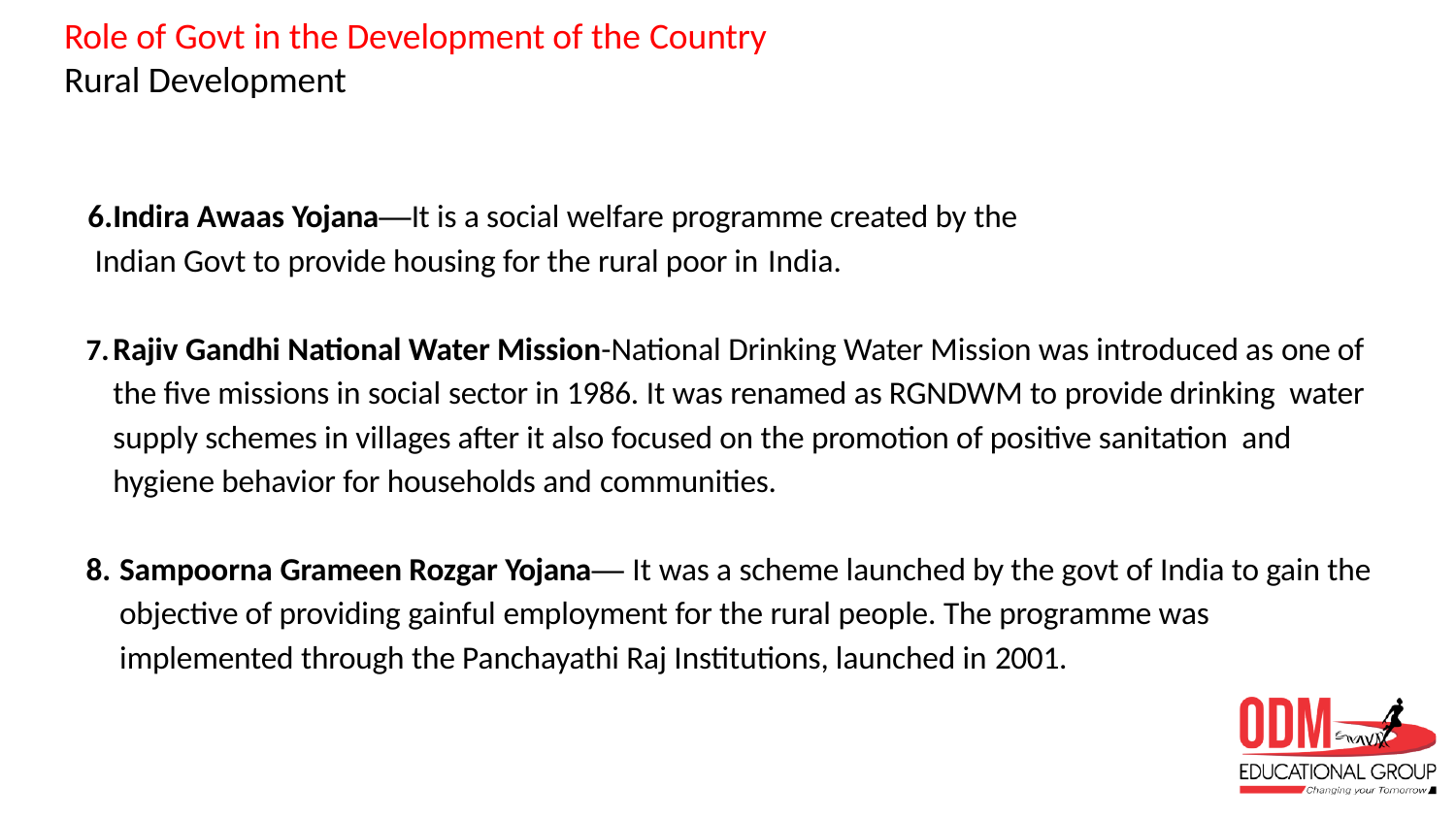

# Role of Govt in the Development of the Country
Rural Development
Indira Awaas Yojana—It is a social welfare programme created by the  Indian Govt to provide housing for the rural poor in India.

Rajiv Gandhi National Water Mission-National Drinking Water Mission was introduced as one of  the five missions in social sector in 1986. It was renamed as RGNDWM to provide drinking  water supply schemes in villages after it also focused on the promotion of positive sanitation  and hygiene behavior for households and communities.

Sampoorna Grameen Rozgar Yojana— It was a scheme launched by the govt of India to gain the  objective of providing gainful employment for the rural people. The programme was  implemented through the Panchayathi Raj Institutions, launched in 2001.